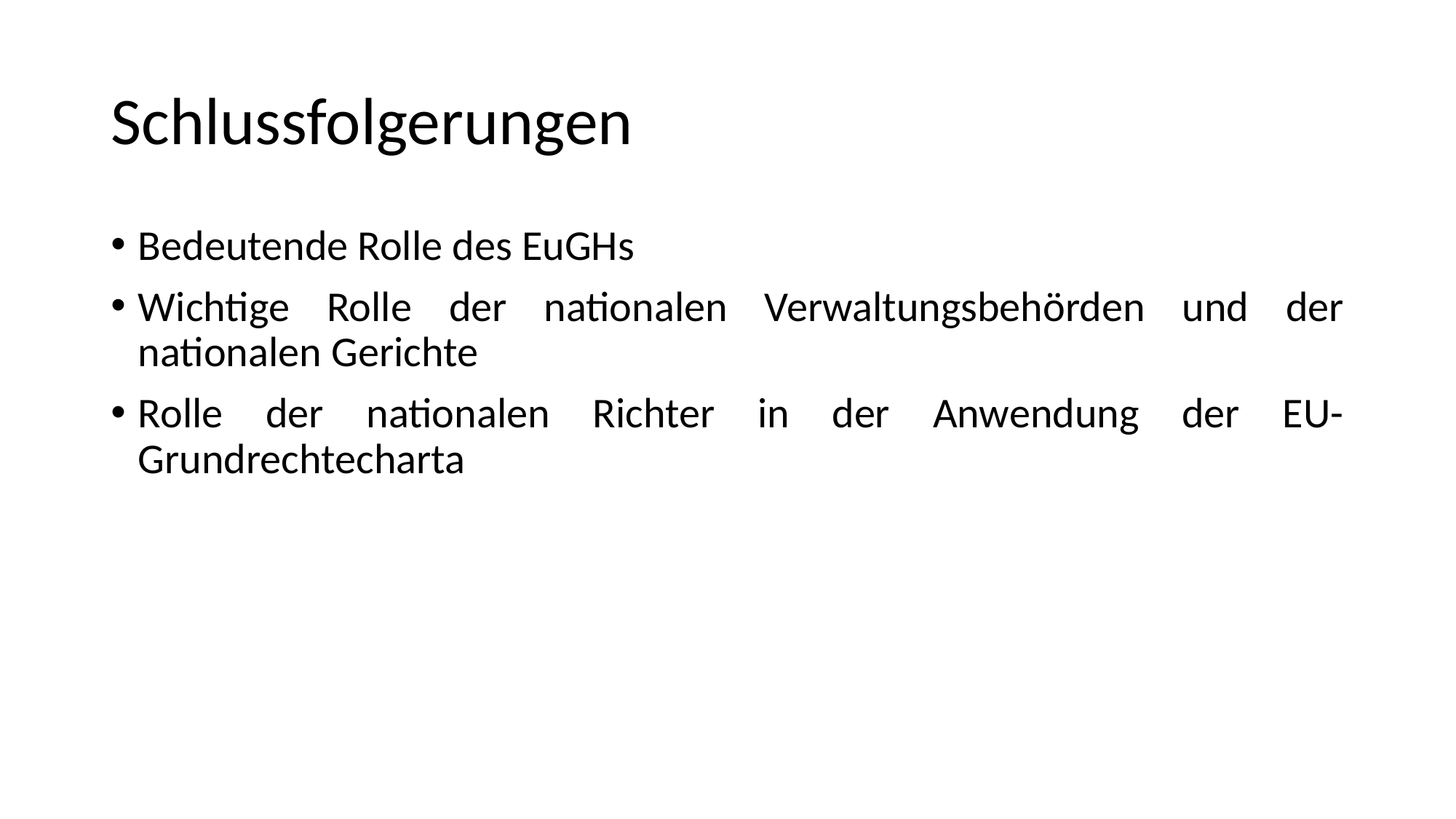

# Schlussfolgerungen
Bedeutende Rolle des EuGHs
Wichtige Rolle der nationalen Verwaltungsbehörden und der nationalen Gerichte
Rolle der nationalen Richter in der Anwendung der EU-Grundrechtecharta